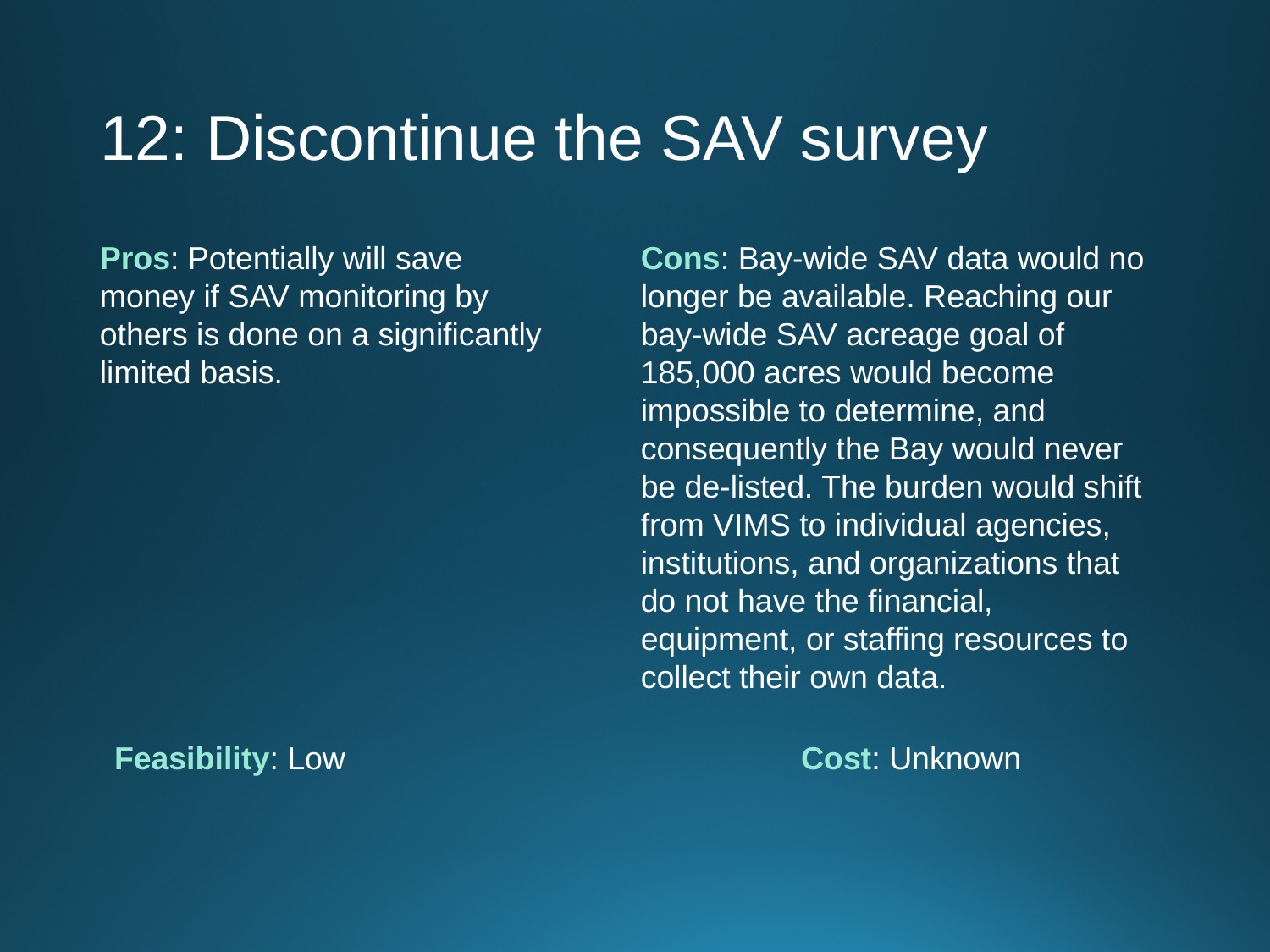

# 12: Discontinue the SAV survey
Cons: Bay-wide SAV data would no longer be available. Reaching our bay-wide SAV acreage goal of 185,000 acres would become impossible to determine, and consequently the Bay would never be de-listed. The burden would shift from VIMS to individual agencies, institutions, and organizations that do not have the financial, equipment, or staffing resources to collect their own data.
Pros: Potentially will save money if SAV monitoring by others is done on a significantly limited basis.
Cost: Unknown
Feasibility: Low